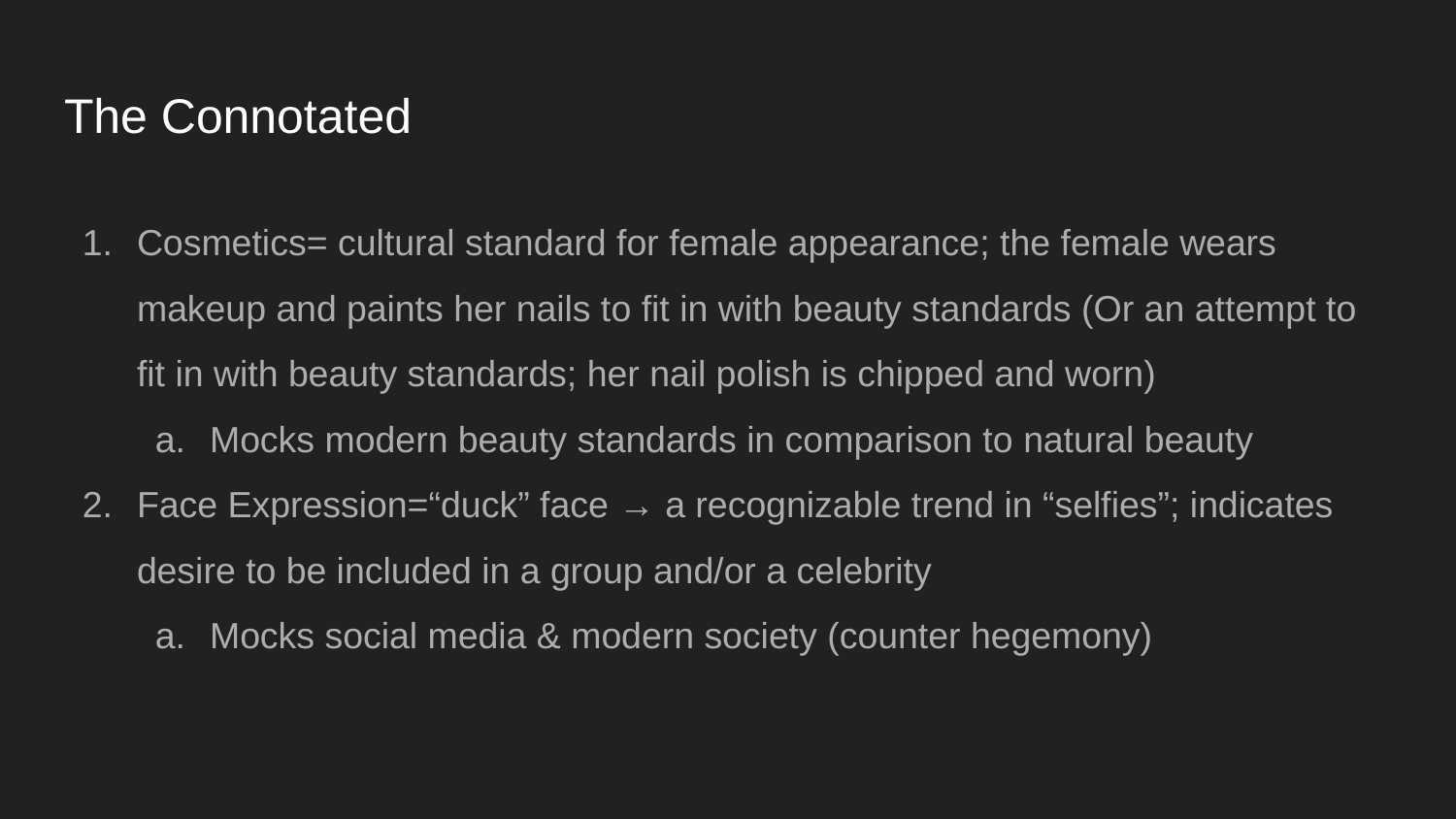

# The Connotated

Cosmetics= cultural standard for female appearance; the female wears makeup and paints her nails to fit in with beauty standards (Or an attempt to fit in with beauty standards; her nail polish is chipped and worn)
Mocks modern beauty standards in comparison to natural beauty
Face Expression=“duck” face → a recognizable trend in “selfies”; indicates desire to be included in a group and/or a celebrity
Mocks social media & modern society (counter hegemony)